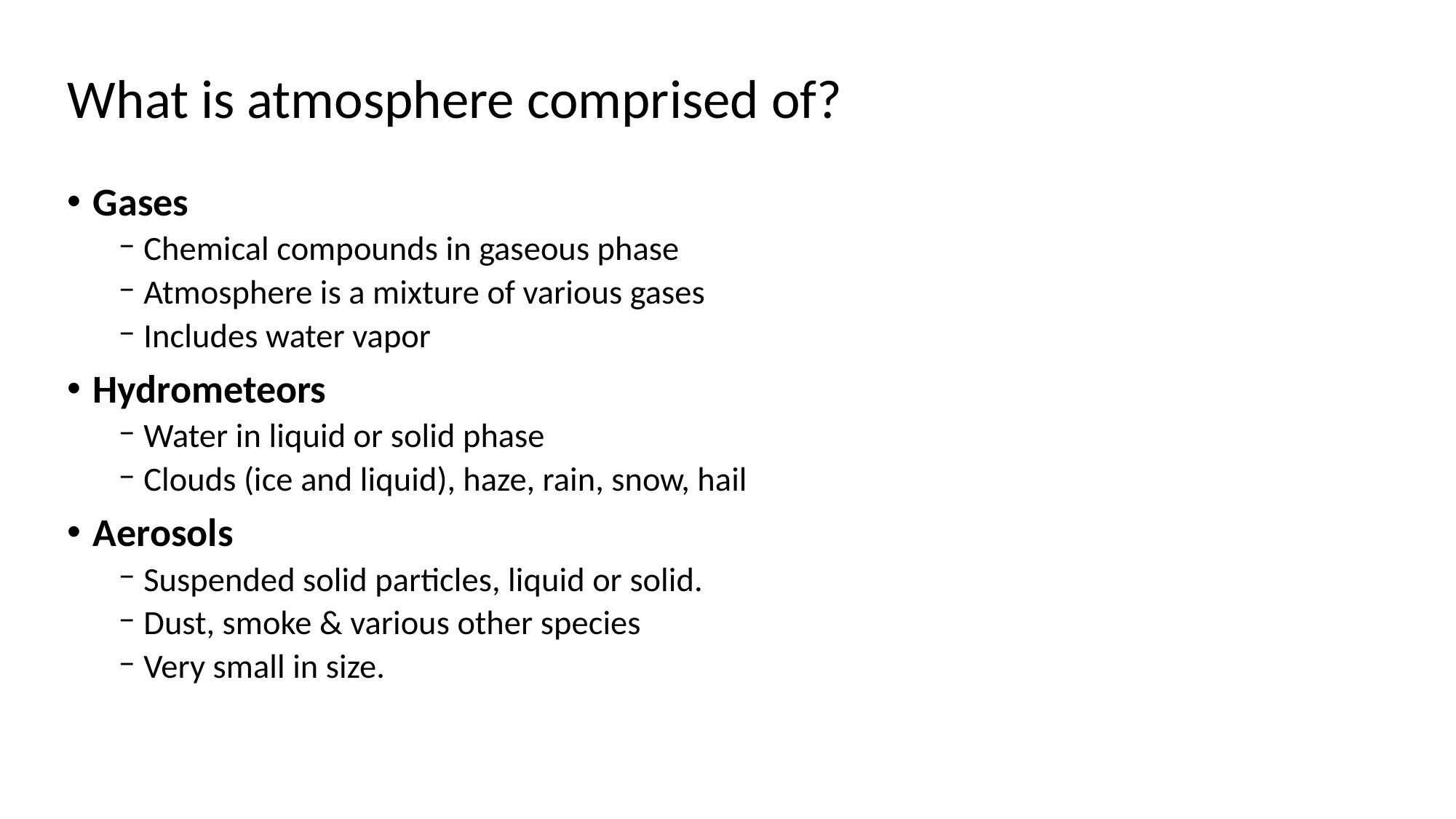

# What is atmosphere comprised of?
Gases
Chemical compounds in gaseous phase
Atmosphere is a mixture of various gases
Includes water vapor
Hydrometeors
Water in liquid or solid phase
Clouds (ice and liquid), haze, rain, snow, hail
Aerosols
Suspended solid particles, liquid or solid.
Dust, smoke & various other species
Very small in size.